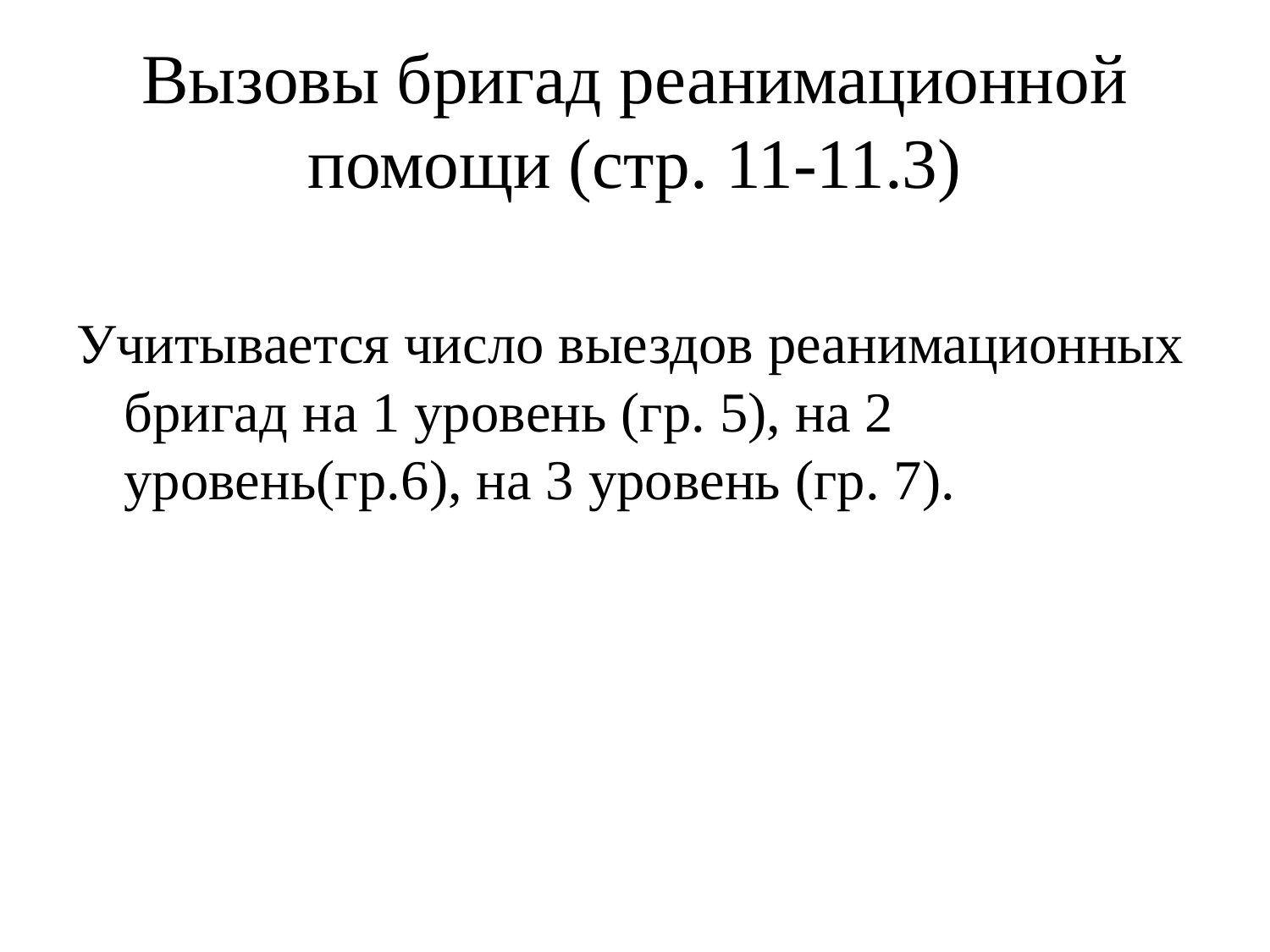

# Вызовы бригад реанимационной помощи (стр. 11-11.3)

Учитывается число выездов реанимационных бригад на 1 уровень (гр. 5), на 2 уровень(гр.6), на 3 уровень (гр. 7).